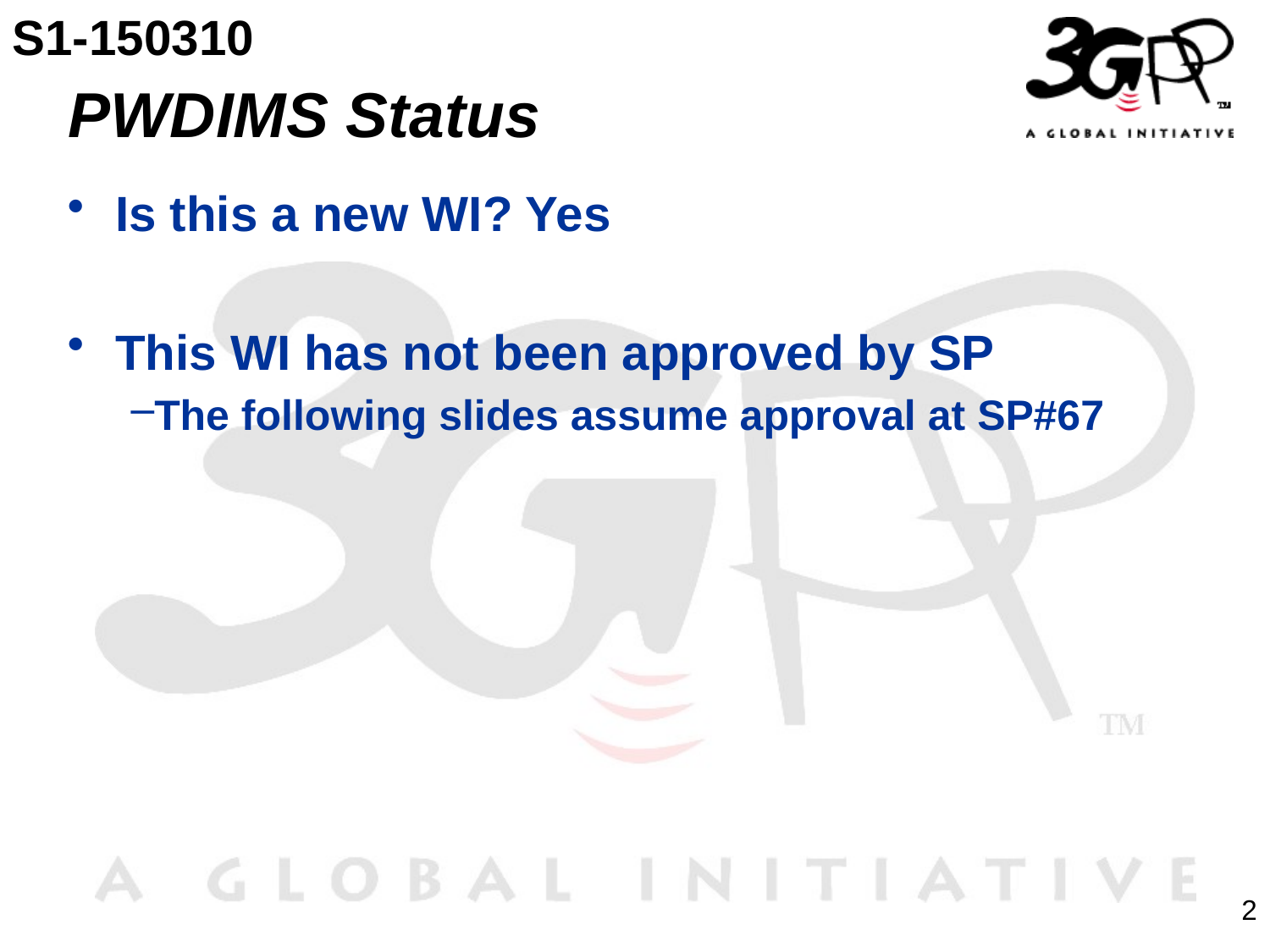

S1-150310
# PWDIMS Status
Is this a new WI? Yes

This WI has not been approved by SP
The following slides assume approval at SP#67
2